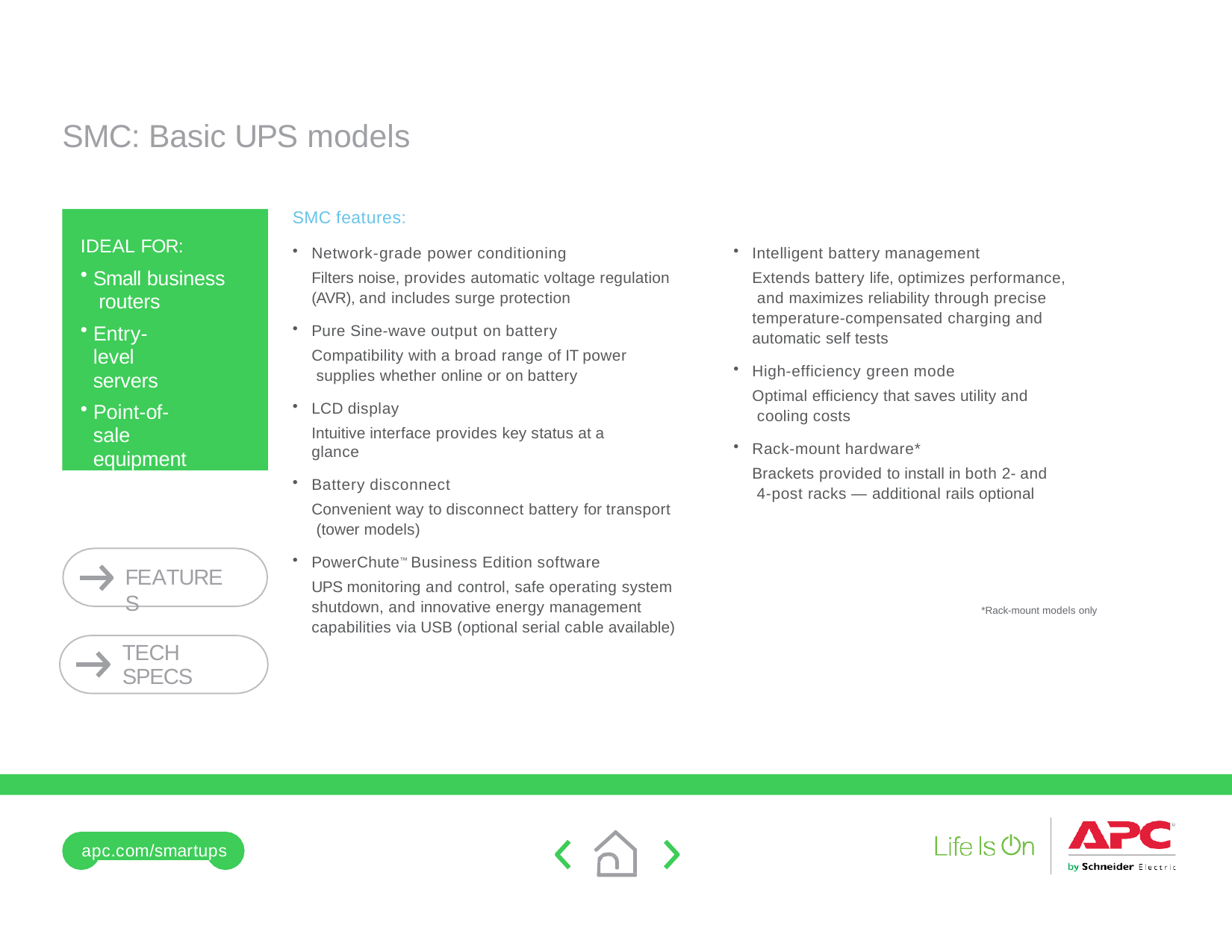

# SMC: Basic UPS models
SMC features:

IDEAL FOR:
Small business  routers
Entry-level  servers
Point-of-sale  equipment
Network-grade power conditioning
Filters noise, provides automatic voltage regulation  (AVR), and includes surge protection
Pure Sine-wave output on battery
Compatibility with a broad range of IT power  supplies whether online or on battery
LCD display
Intuitive interface provides key status at a glance
Battery disconnect
Convenient way to disconnect battery for transport  (tower models)
PowerChute™ Business Edition software
UPS monitoring and control, safe operating system  shutdown, and innovative energy management  capabilities via USB (optional serial cable available)
Intelligent battery management
Extends battery life, optimizes performance,  and maximizes reliability through precise  temperature-compensated charging and  automatic self tests
High-efficiency green mode
Optimal efficiency that saves utility and  cooling costs
Rack-mount hardware*
Brackets provided to install in both 2- and  4-post racks — additional rails optional

FEATURES

*Rack-mount models only

TECH  SPECS

apc.com/smartups